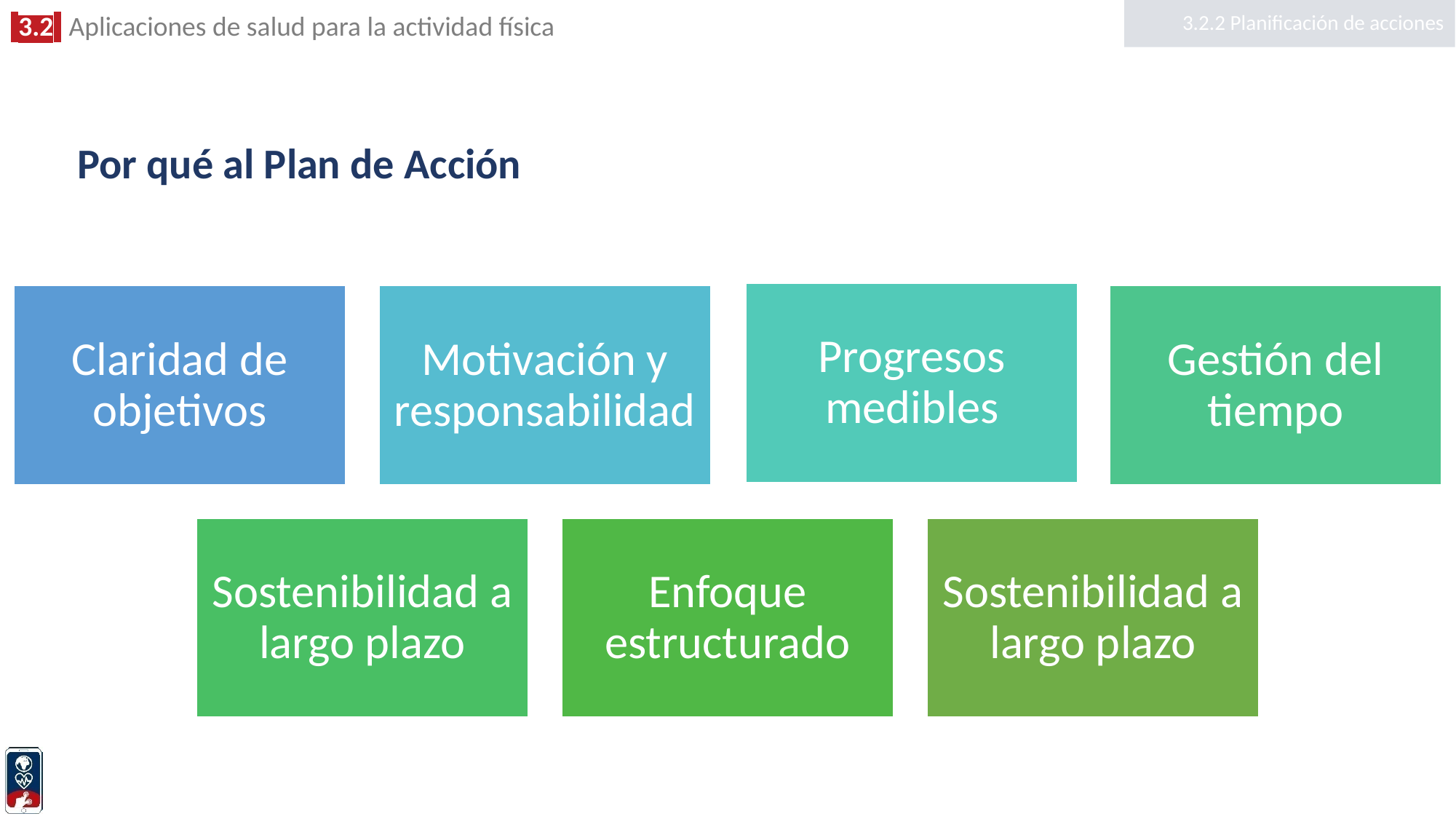

3.2.2 Planificación de acciones
# Por qué al Plan de Acción
Claridad de objetivos
Motivación y responsabilidad
Progresos medibles
Gestión del tiempo
Sostenibilidad a largo plazo
Enfoque estructurado
Sostenibilidad a largo plazo